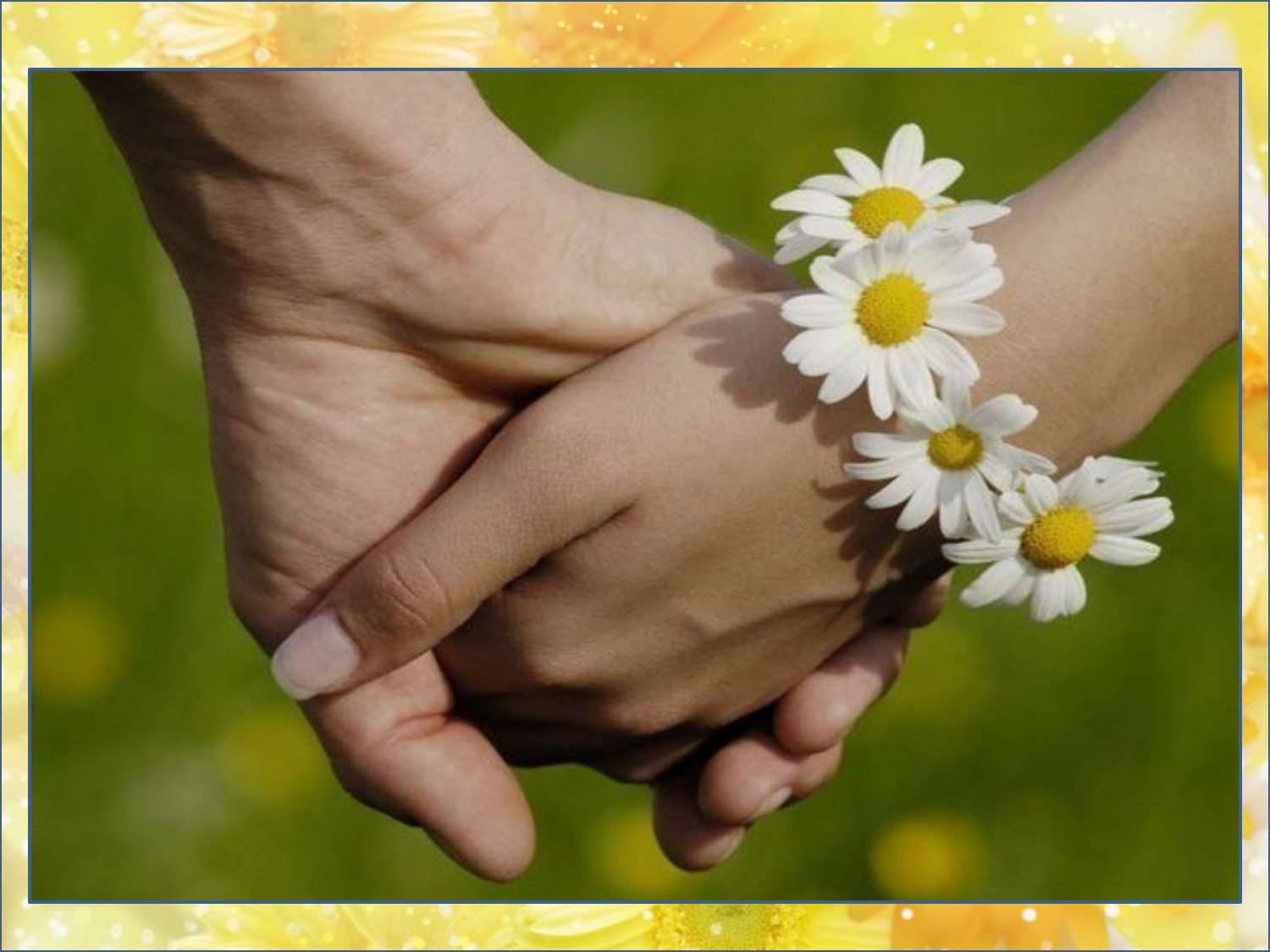

#

Что же такое семья?

Семья – это не просто родственники, которые живут вместе, это люди, которые сплочены чувствами, интересами, отношением к жизни. Нет ничего дороже семьи.

Семья – это то, что мы делим на всех,
Всем понемножку: и слезы и смех,
Взлет и падение, радость, печаль,
Дружбу и ссоры, молчанья печать.
Семья – это то, что с тобою всегда.
Пусть мчатся секунды, недели, года,
Но стены родные, отчий твой дом –
Сердце навеки останется в нем!